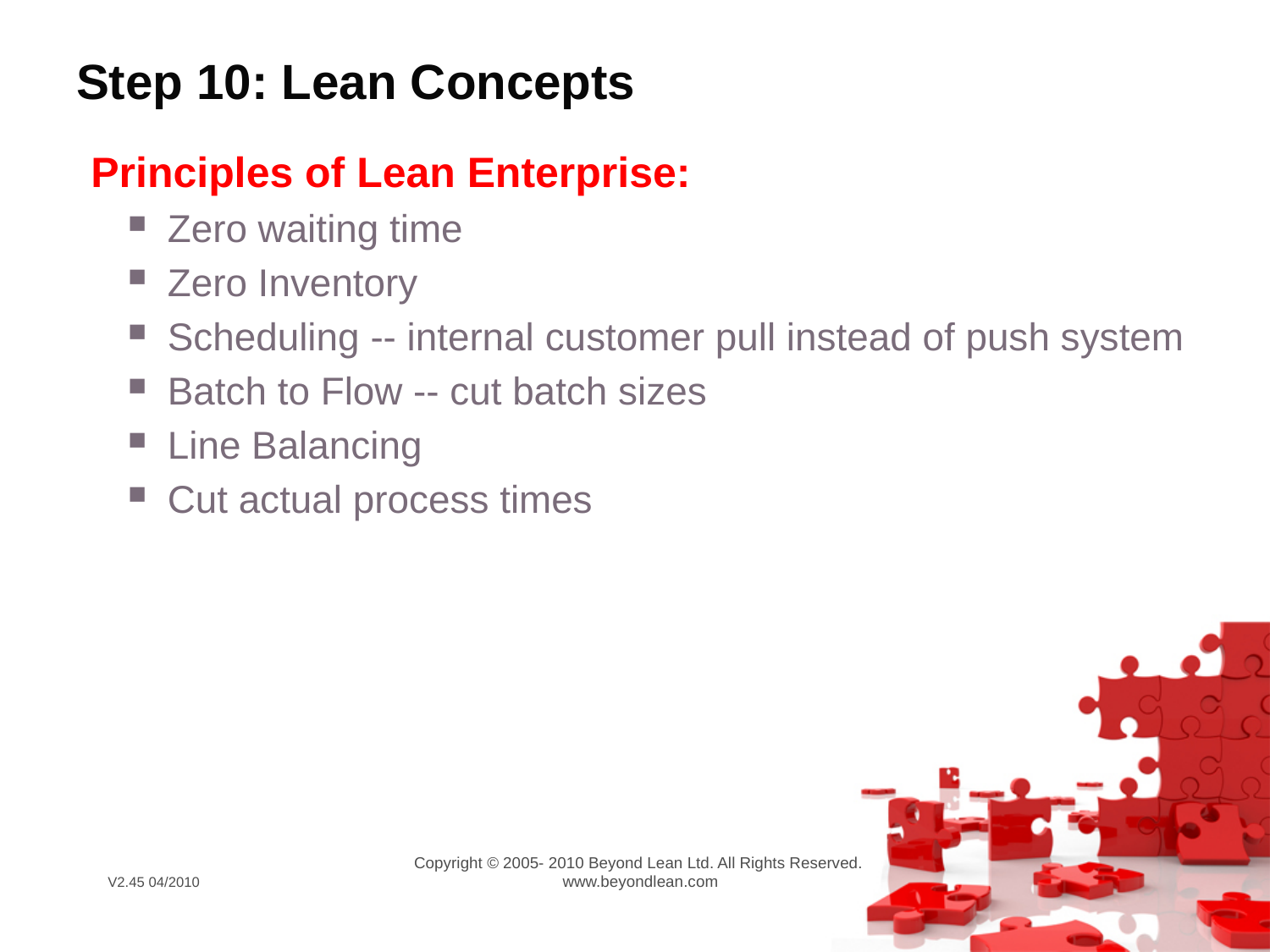

# Step 10: Lean Concepts
Principles of Lean Enterprise:
Zero waiting time
Zero Inventory
Scheduling -- internal customer pull instead of push system
Batch to Flow -- cut batch sizes
Line Balancing
Cut actual process times